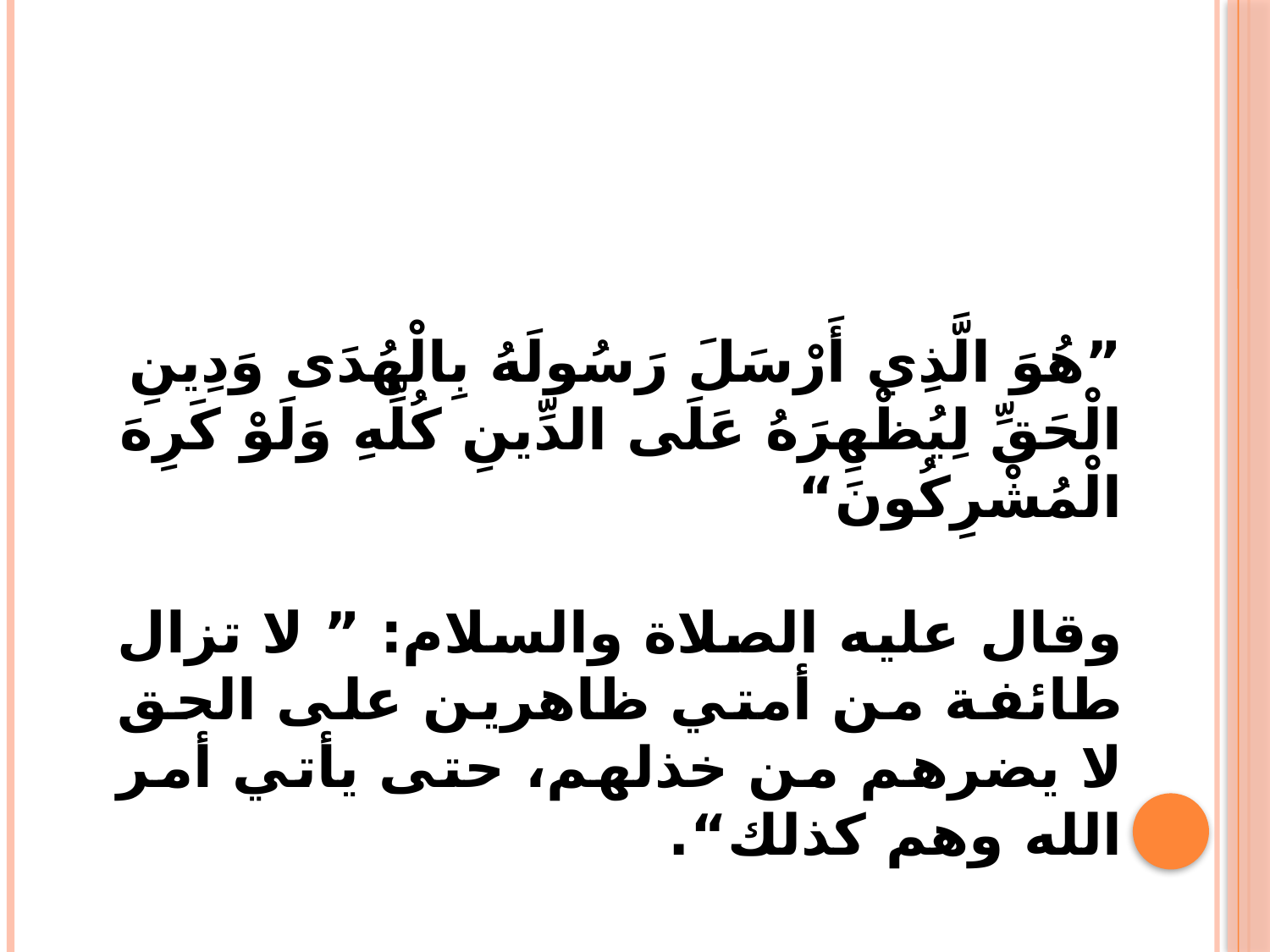

”هُوَ الَّذِي أَرْسَلَ رَسُولَهُ بِالْهُدَى وَدِينِ الْحَقِّ لِيُظْهِرَهُ عَلَى الدِّينِ كُلِّهِ وَلَوْ كَرِهَ الْمُشْرِكُونَ“

وقال عليه الصلاة والسلام: ” لا تزال طائفة من أمتي ظاهرين على الحق لا يضرهم من خذلهم، حتى يأتي أمر الله وهم كذلك“.